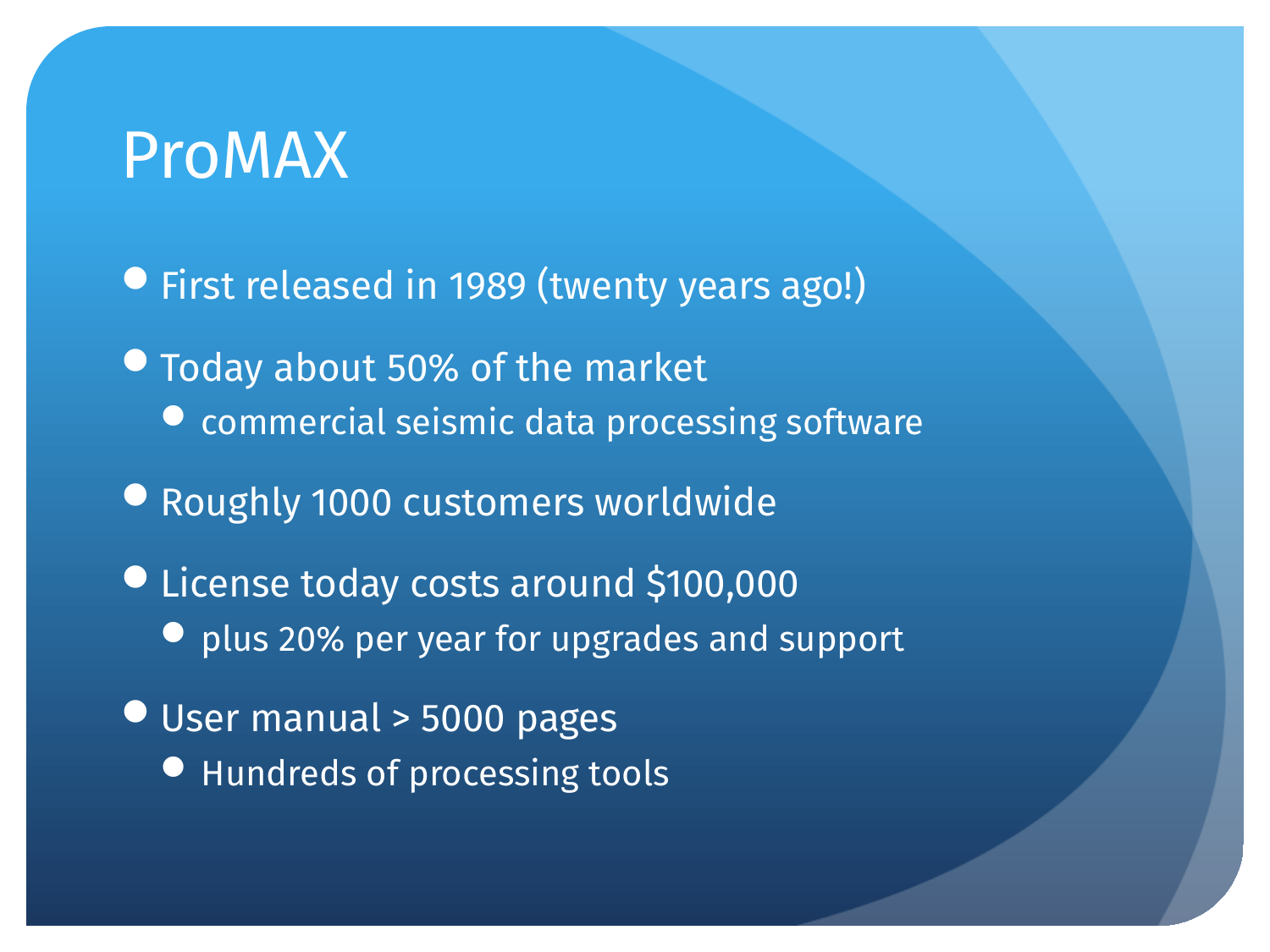

# ProMAX
First released in 1989 (twenty years ago!)
Today about 50% of the market
commercial seismic data processing software
Roughly 1000 customers worldwide
License today costs around $100,000
plus 20% per year for upgrades and support
User manual > 5000 pages
Hundreds of processing tools